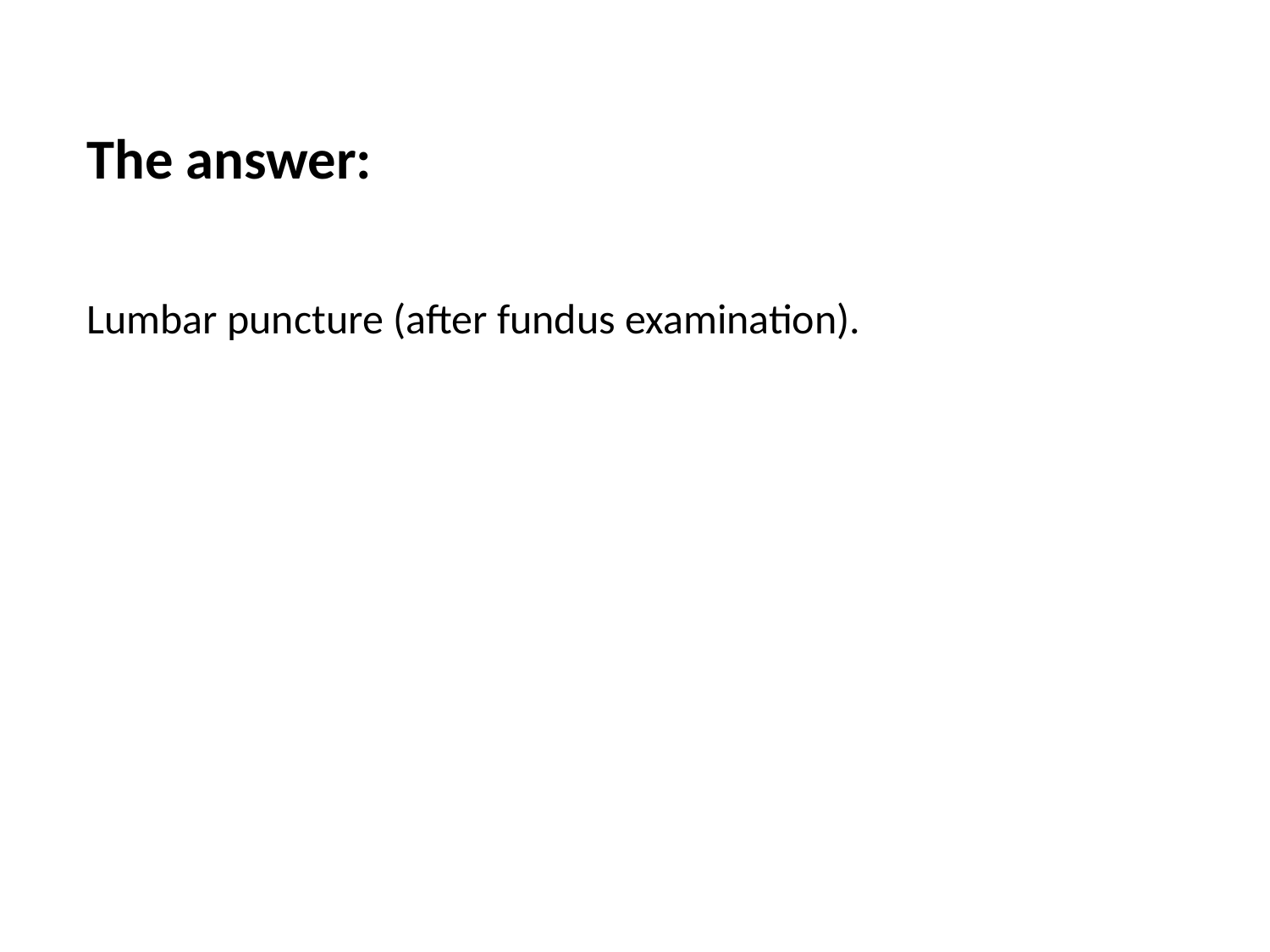

The answer:

Lumbar puncture (after fundus examination).